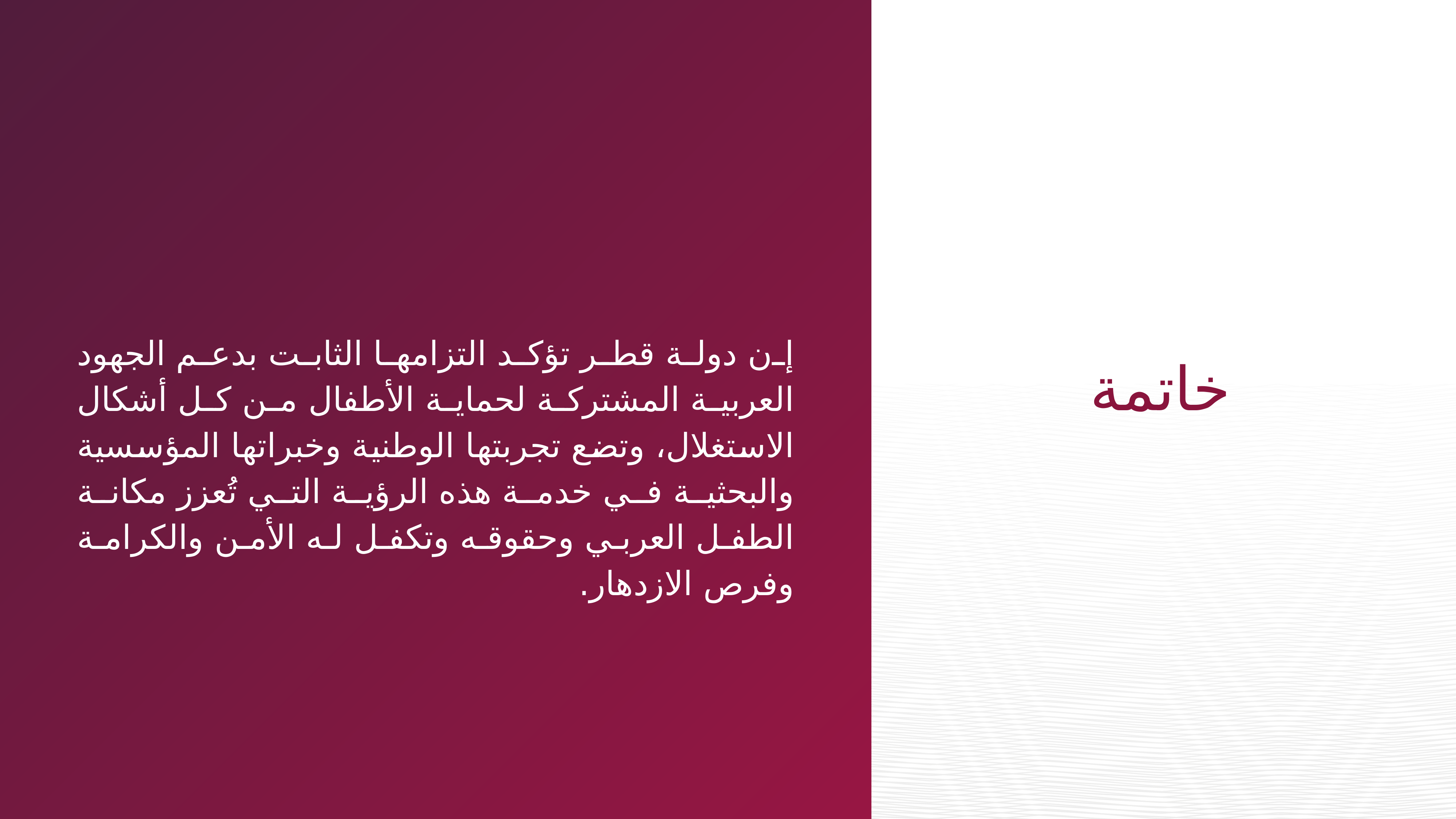

إن دولة قطر تؤكد التزامها الثابت بدعم الجهود العربية المشتركة لحماية الأطفال من كل أشكال الاستغلال، وتضع تجربتها الوطنية وخبراتها المؤسسية والبحثية في خدمة هذه الرؤية التي تُعزز مكانة الطفل العربي وحقوقه وتكفل له الأمن والكرامة وفرص الازدهار.
# خاتمة